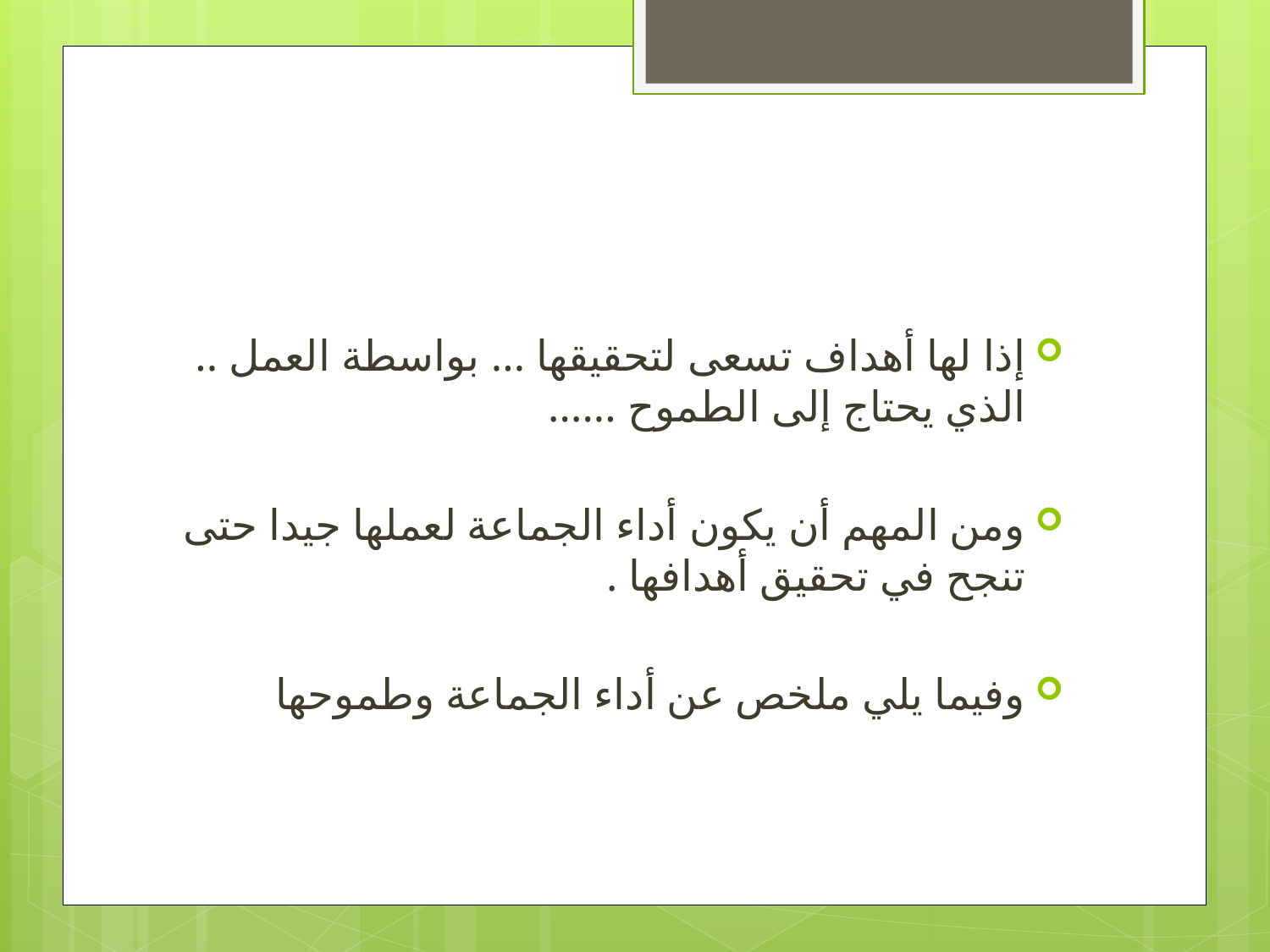

إذا لها أهداف تسعى لتحقيقها ... بواسطة العمل .. الذي يحتاج إلى الطموح ......

ومن المهم أن يكون أداء الجماعة لعملها جيدا حتى تنجح في تحقيق أهدافها .

وفيما يلي ملخص عن أداء الجماعة وطموحها